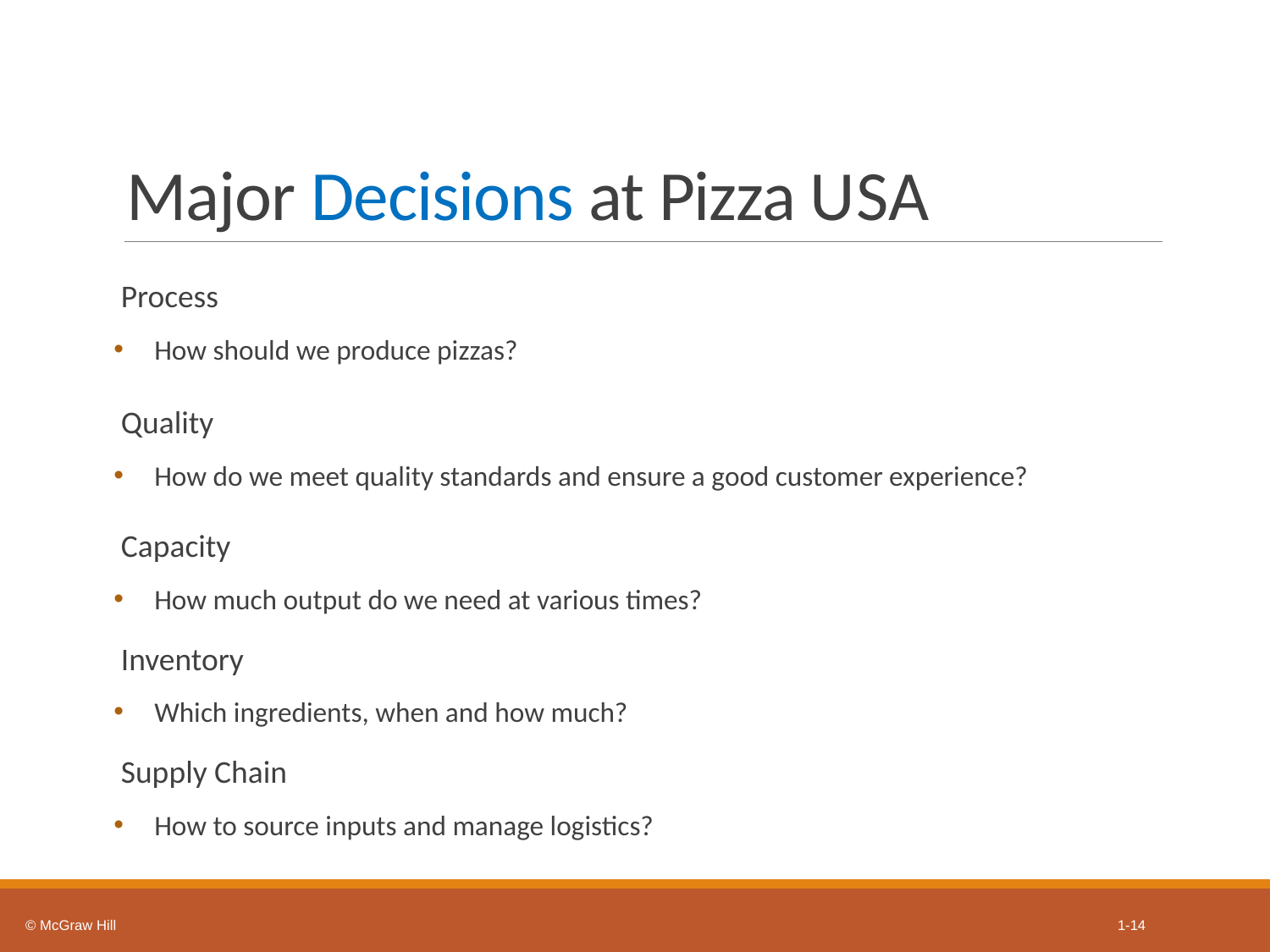

# Major Decisions at Pizza U S A
Process
How should we produce pizzas?
Quality
How do we meet quality standards and ensure a good customer experience?
Capacity
How much output do we need at various times?
Inventory
Which ingredients, when and how much?
Supply Chain
How to source inputs and manage logistics?